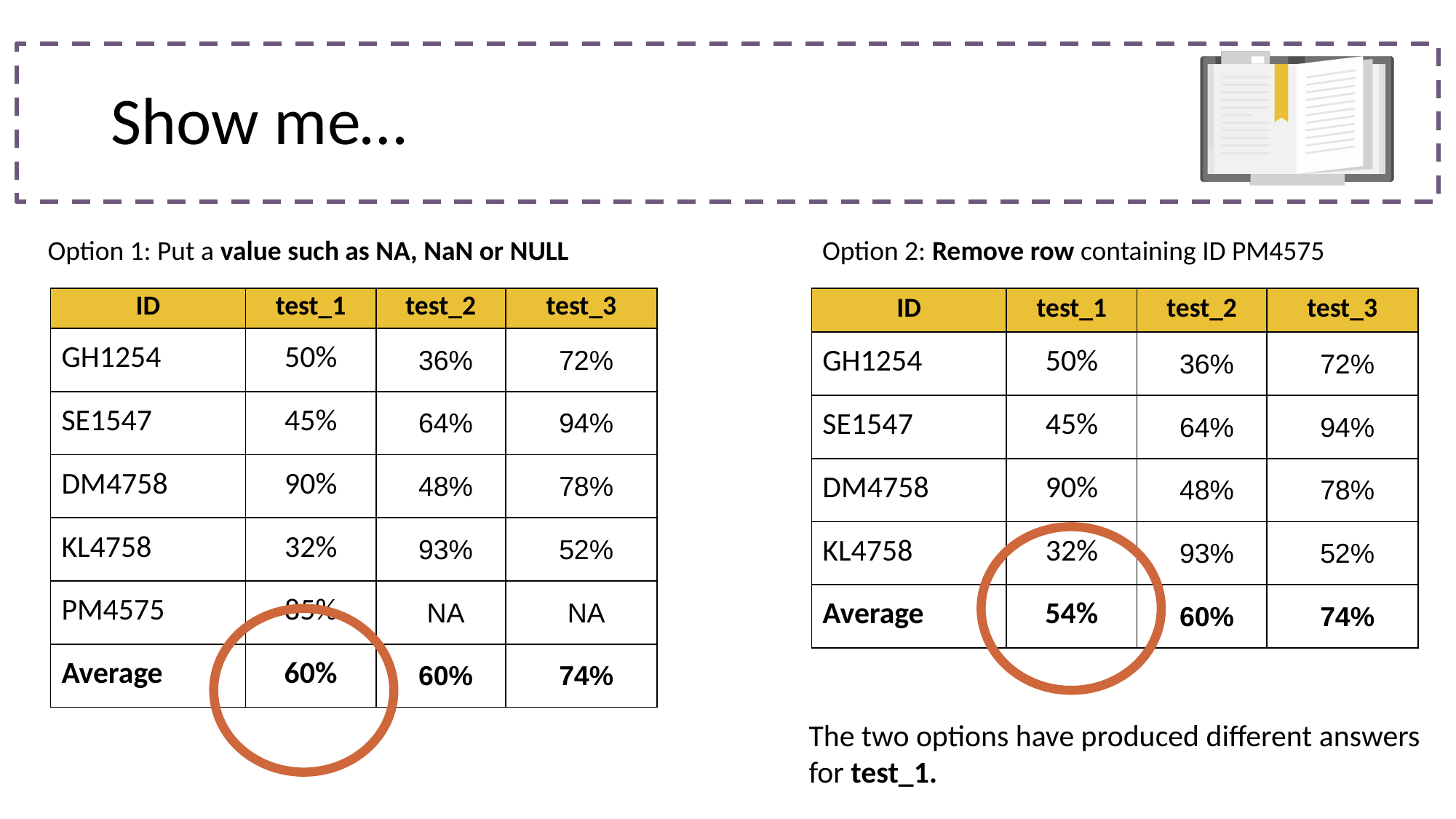

# Show me…
Option 1: Put a value such as NA, NaN or NULL

Option 2: Remove row containing ID PM4575

| ID | test\_1 | test\_2 | test\_3 |
| --- | --- | --- | --- |
| GH1254 | 50% | 36% | 72% |
| SE1547 | 45% | 64% | 94% |
| DM4758 | 90% | 48% | 78% |
| KL4758 | 32% | 93% | 52% |
| PM4575 | 85% | NA | NA |
| Average | 60% | 60% | 74% |
| ID | test\_1 | test\_2 | test\_3 |
| --- | --- | --- | --- |
| GH1254 | 50% | 36% | 72% |
| SE1547 | 45% | 64% | 94% |
| DM4758 | 90% | 48% | 78% |
| KL4758 | 32% | 93% | 52% |
| Average | 54% | 60% | 74% |

The two options have produced different answers for test_1.